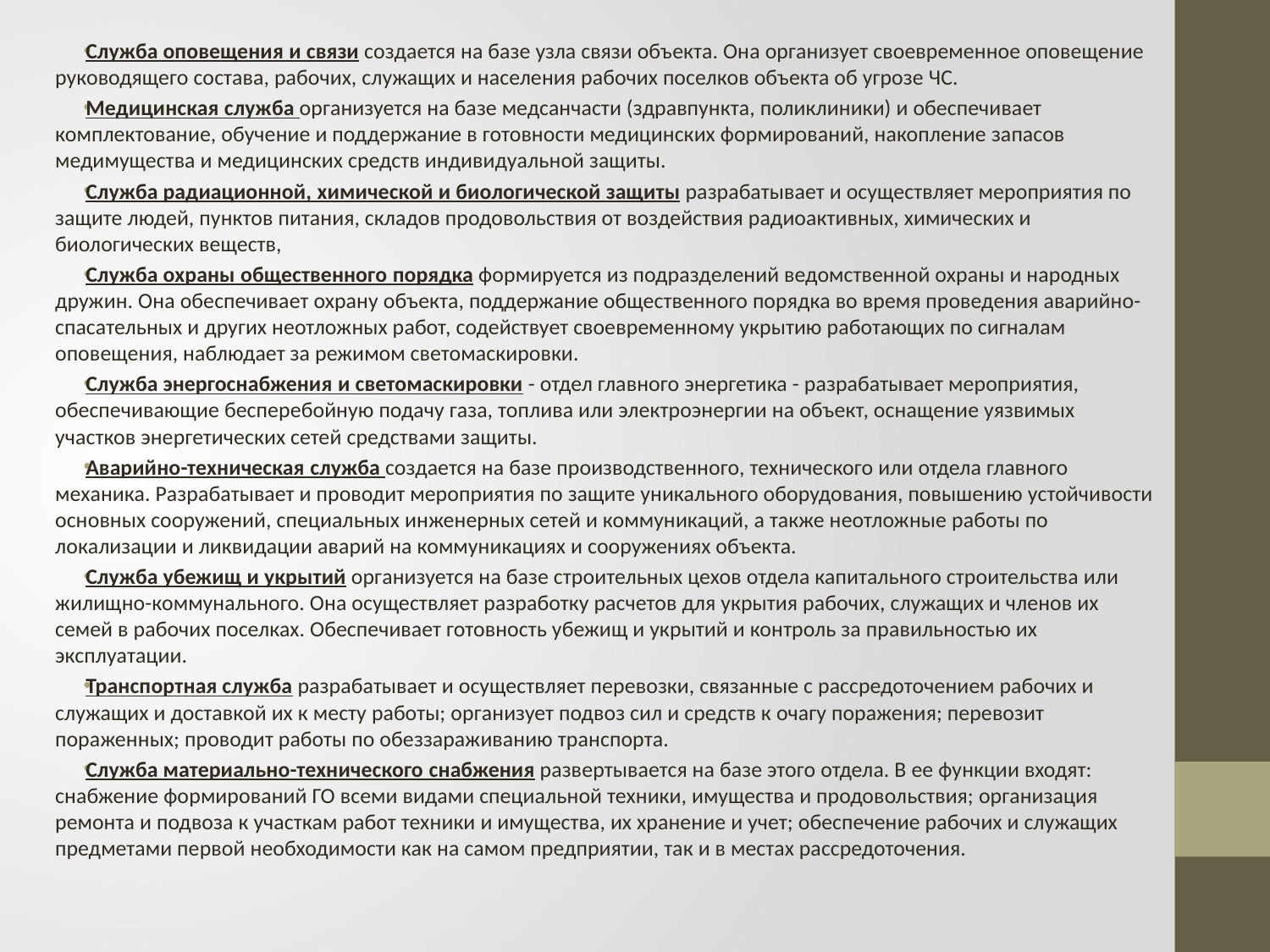

Служба оповещения и связи создается на базе узла связи объекта. Она организует своевременное оповещение руководящего состава, рабочих, служащих и населения рабочих поселков объекта об угрозе ЧС.
Медицинская служба организуется на базе медсанчасти (здравпункта, поликлиники) и обеспечивает комплектование, обучение и поддержание в готовности медицинских формирований, накопление запасов медимущества и медицинских средств индивидуальной защиты.
Служба радиационной, химической и биологической защиты разрабатывает и осуществляет мероприятия по защите людей, пунктов питания, складов продовольствия от воздействия радиоактивных, химических и биологических веществ,
Служба охраны общественного порядка формируется из подразделений ведомственной охраны и народных дружин. Она обеспечивает охрану объекта, поддержание общественного порядка во время проведения аварийно-спасательных и других неотложных работ, содействует своевременному укрытию работающих по сигналам оповещения, наблюдает за режимом светомаскировки.
Служба энергоснабжения и светомаскировки - отдел главного энергетика - разрабатывает мероприятия, обеспечивающие бесперебойную подачу газа, топлива или электроэнергии на объект, оснащение уязвимых участков энергетических сетей средствами защиты.
Аварийно-техническая служба создается на базе производственного, технического или отдела главного механика. Разрабатывает и проводит мероприятия по защите уникального оборудования, повышению устойчивости основных сооружений, специальных инженерных сетей и коммуникаций, а также неотложные работы по локализации и ликвидации аварий на коммуникациях и сооружениях объекта.
Служба убежищ и укрытий организуется на базе строительных цехов отдела капитального строительства или жилищно-коммунального. Она осуществляет разработку расчетов для укрытия рабочих, служащих и членов их семей в рабочих поселках. Обеспечивает готовность убежищ и укрытий и контроль за правильностью их эксплуатации.
Транспортная служба разрабатывает и осуществляет перевозки, связанные с рассредоточением рабочих и служащих и доставкой их к месту работы; организует подвоз сил и средств к очагу поражения; перевозит пораженных; проводит работы по обеззараживанию транспорта.
Служба материально-технического снабжения развертывается на базе этого отдела. В ее функции входят: снабжение формирований ГО всеми видами специальной техники, имущества и продовольствия; организация ремонта и подвоза к участкам работ техники и имущества, их хранение и учет; обеспечение рабочих и служащих предметами первой необходимости как на самом предприятии, так и в местах рассредоточения.